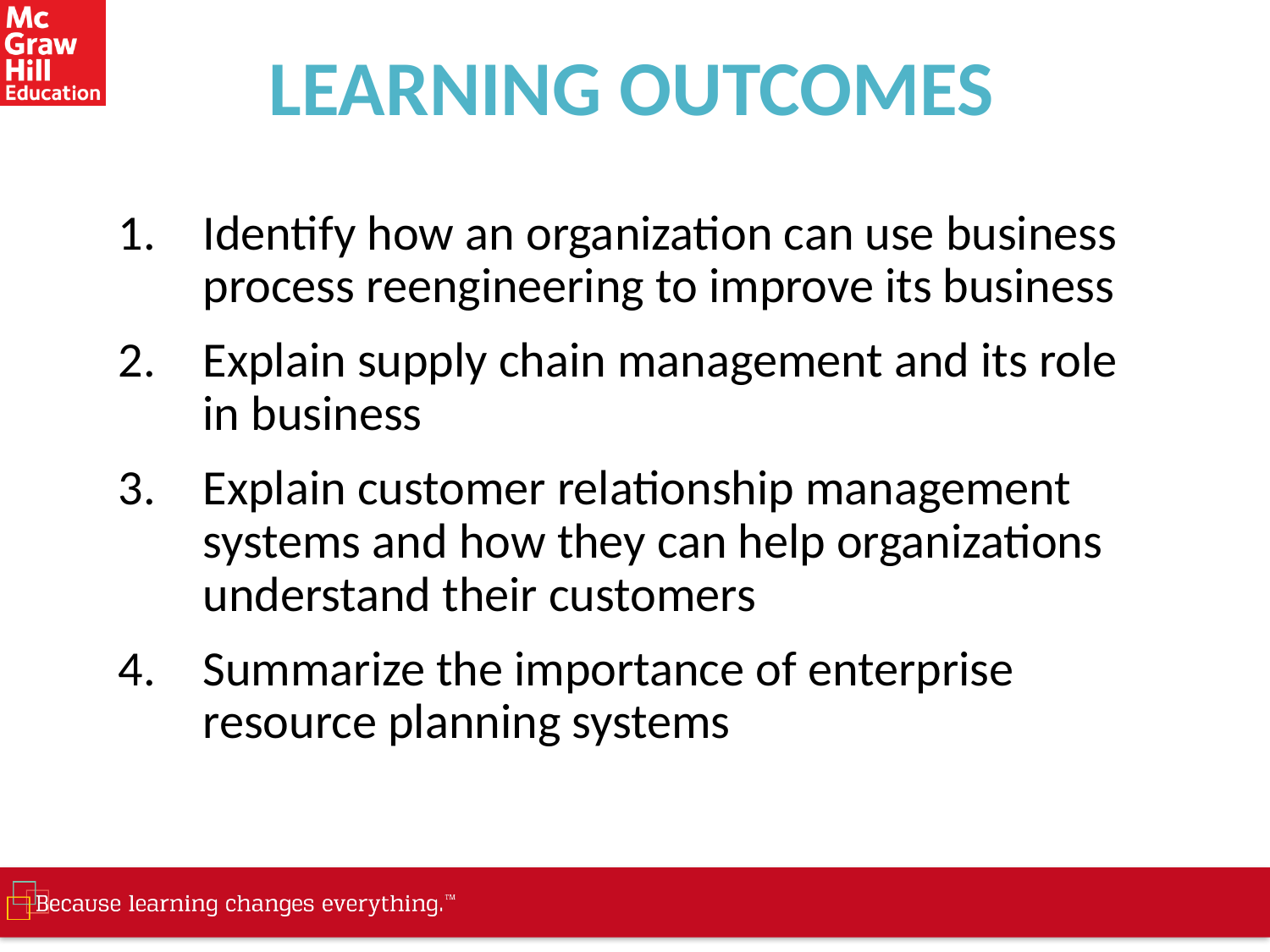

# LEARNING OUTCOMES
Identify how an organization can use business process reengineering to improve its business
Explain supply chain management and its role in business
Explain customer relationship management systems and how they can help organizations understand their customers
Summarize the importance of enterprise resource planning systems